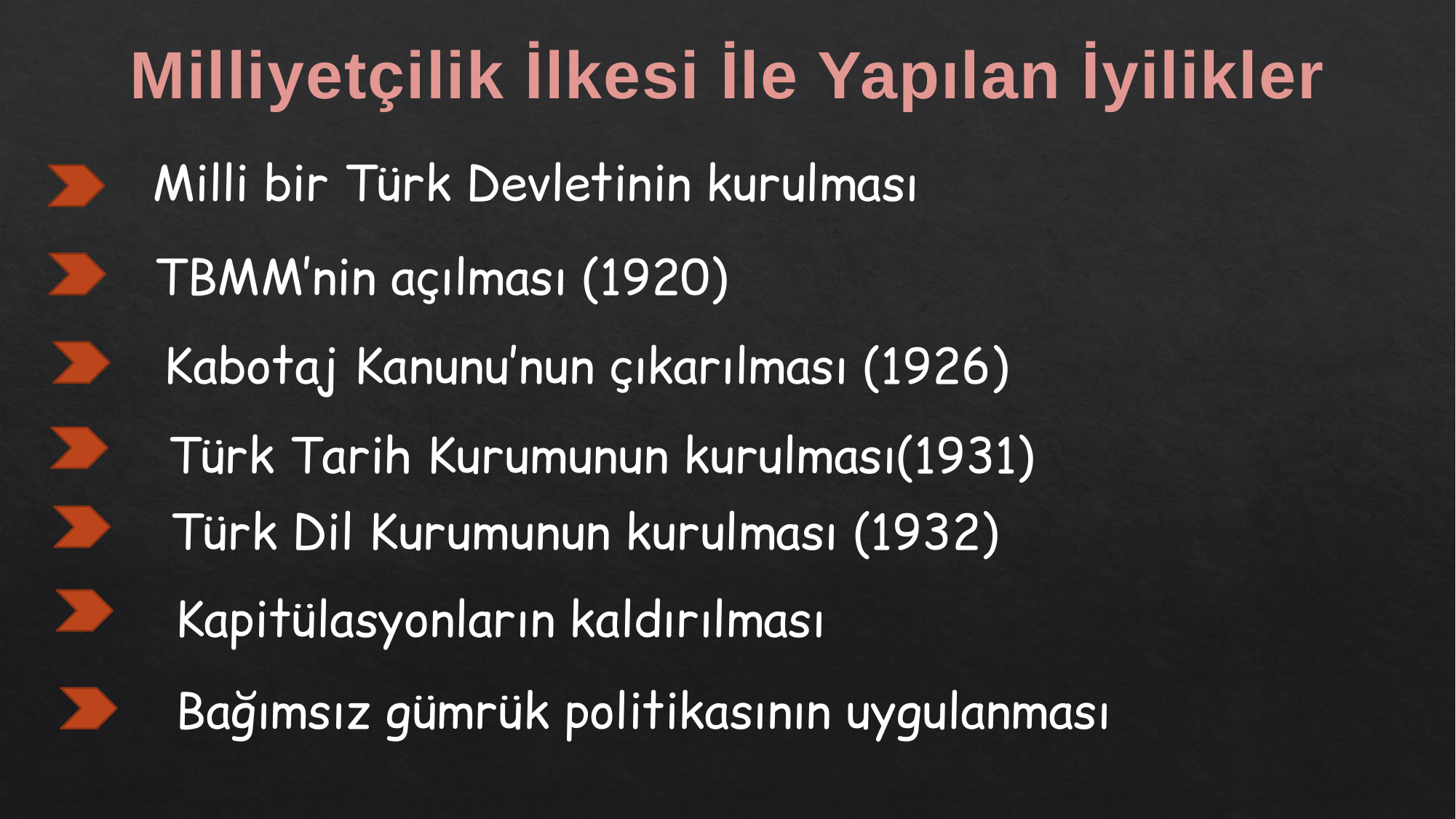

Milliyetçilik İlkesi İle Yapılan İyilikler
Milli bir Türk Devletinin kurulması

TBMM’nin açılması (1920)

Kabotaj Kanunu’nun çıkarılması (1926)

Türk Tarih Kurumunun kurulması(1931)

Türk Dil Kurumunun kurulması (1932)

Kapitülasyonların kaldırılması

Bağımsız gümrük politikasının uygulanması